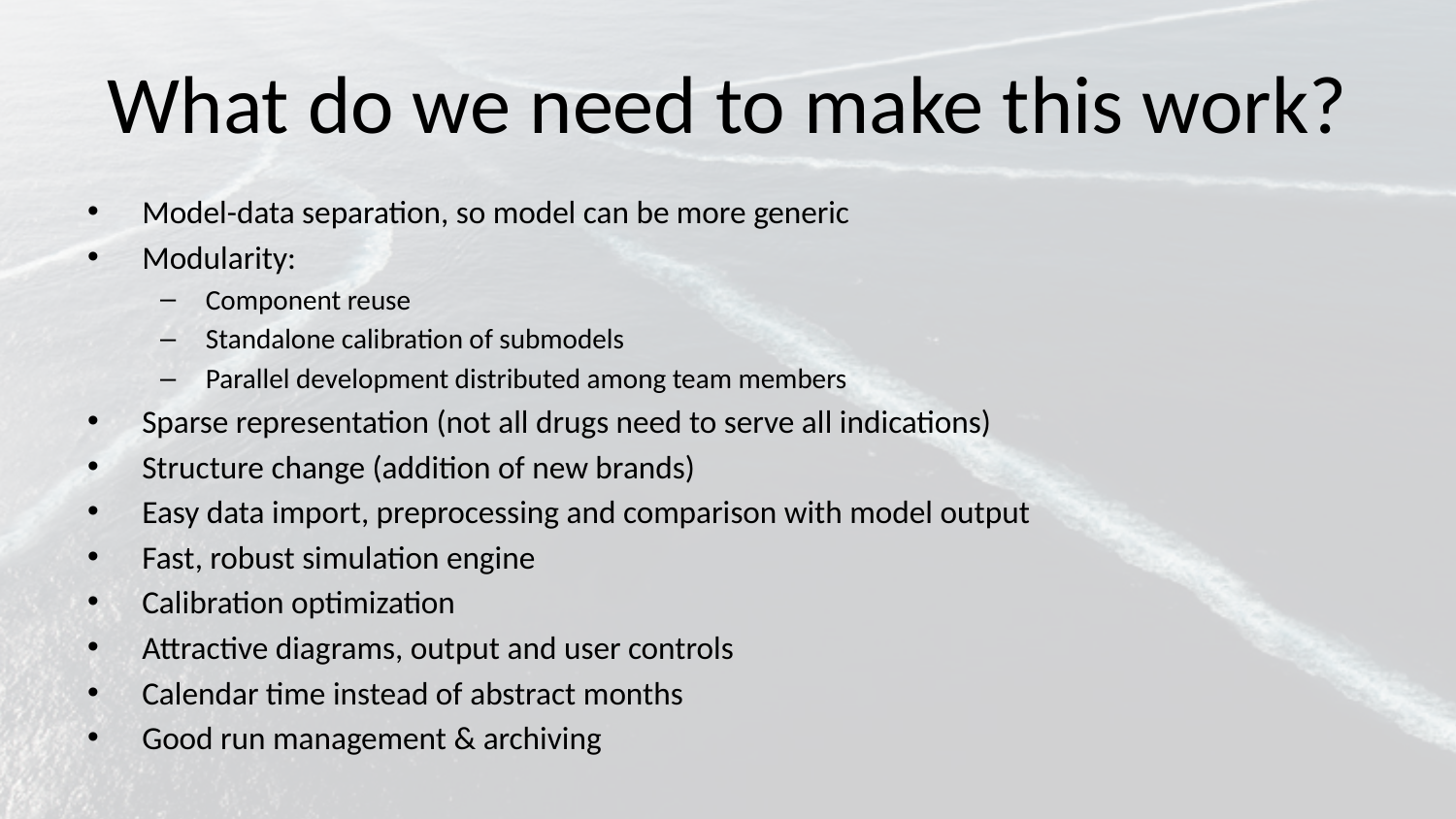

# What do we need to make this work?
Model-data separation, so model can be more generic
Modularity:
Component reuse
Standalone calibration of submodels
Parallel development distributed among team members
Sparse representation (not all drugs need to serve all indications)
Structure change (addition of new brands)
Easy data import, preprocessing and comparison with model output
Fast, robust simulation engine
Calibration optimization
Attractive diagrams, output and user controls
Calendar time instead of abstract months
Good run management & archiving